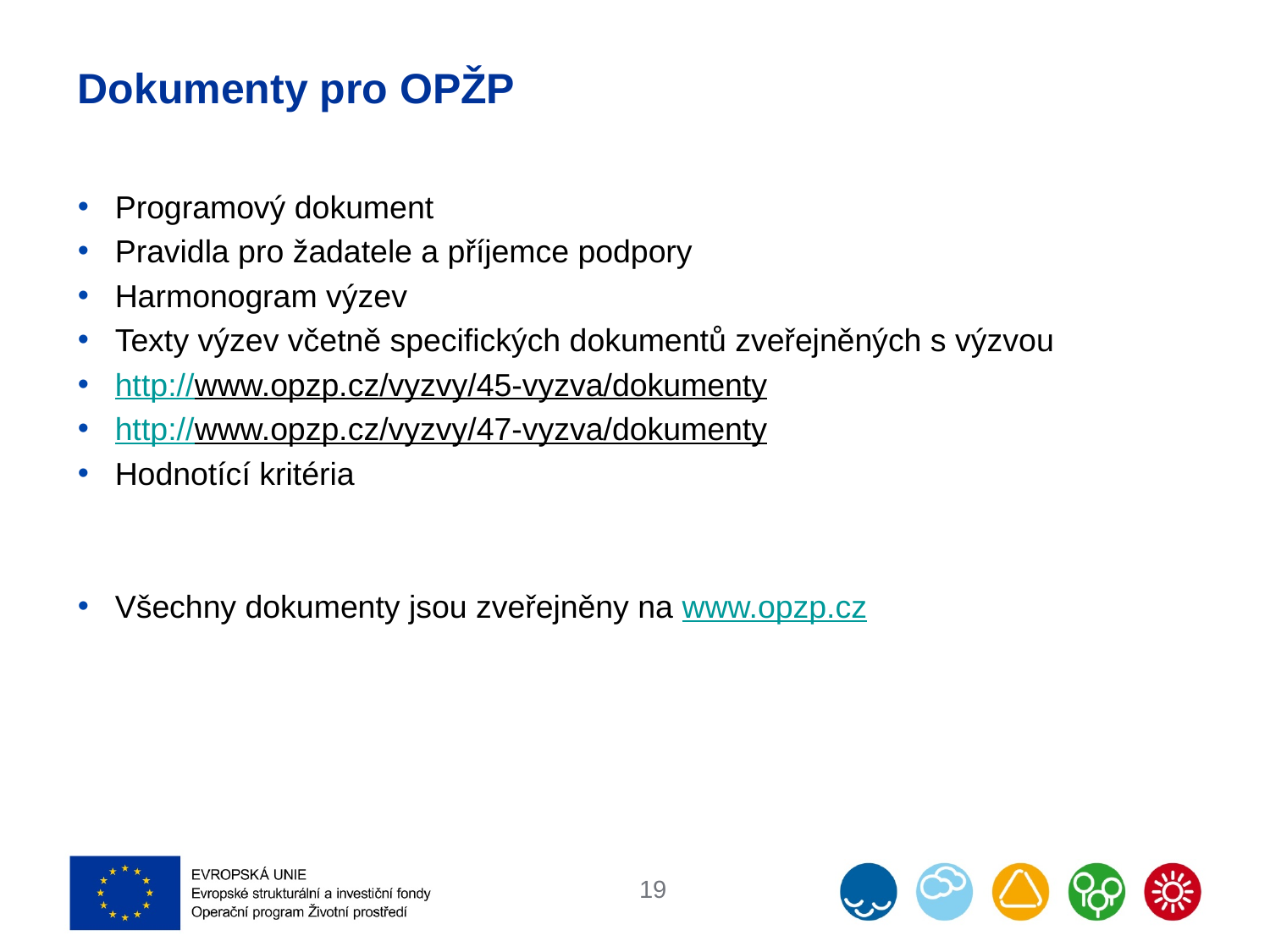

# Dokumenty pro OPŽP

Programový dokument
Pravidla pro žadatele a příjemce podpory
Harmonogram výzev
Texty výzev včetně specifických dokumentů zveřejněných s výzvou
http://www.opzp.cz/vyzvy/45-vyzva/dokumenty
http://www.opzp.cz/vyzvy/47-vyzva/dokumenty
Hodnotící kritéria

Všechny dokumenty jsou zveřejněny na www.opzp.cz
19